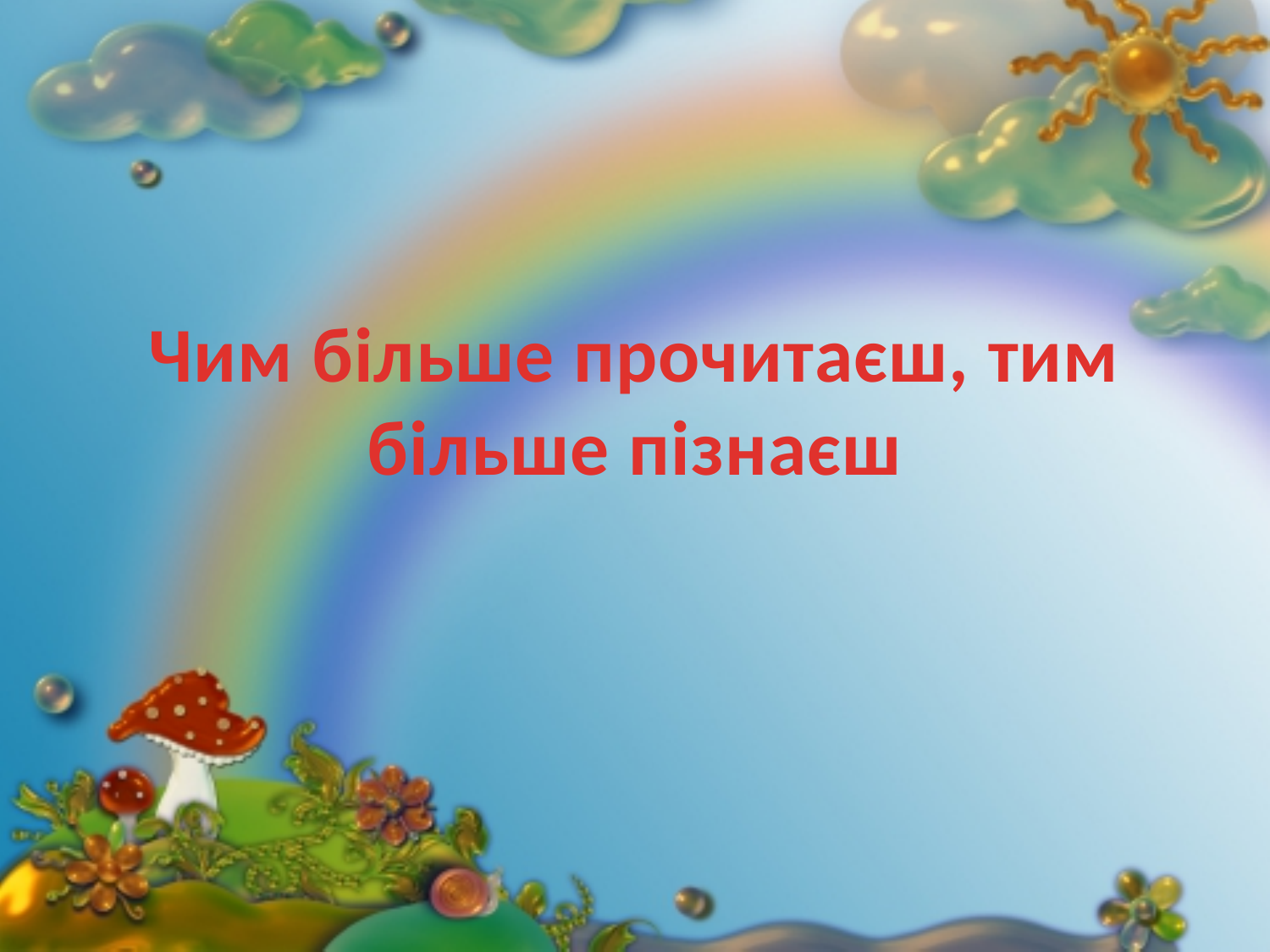

# Чим більше прочитаєш, тим більше пізнаєш